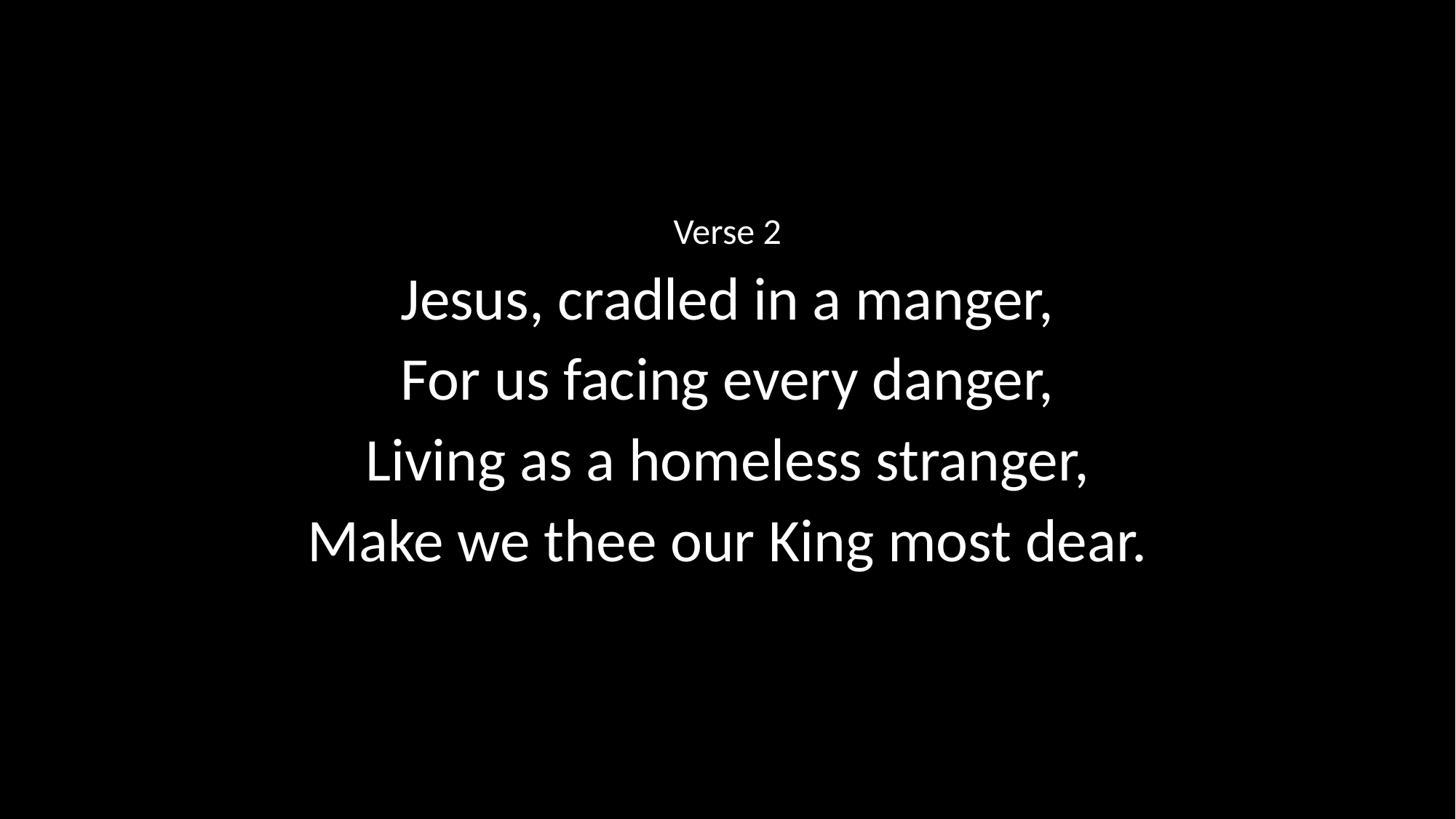

Verse 2
Jesus, cradled in a manger,
For us facing every danger,
Living as a homeless stranger,
Make we thee our King most dear.